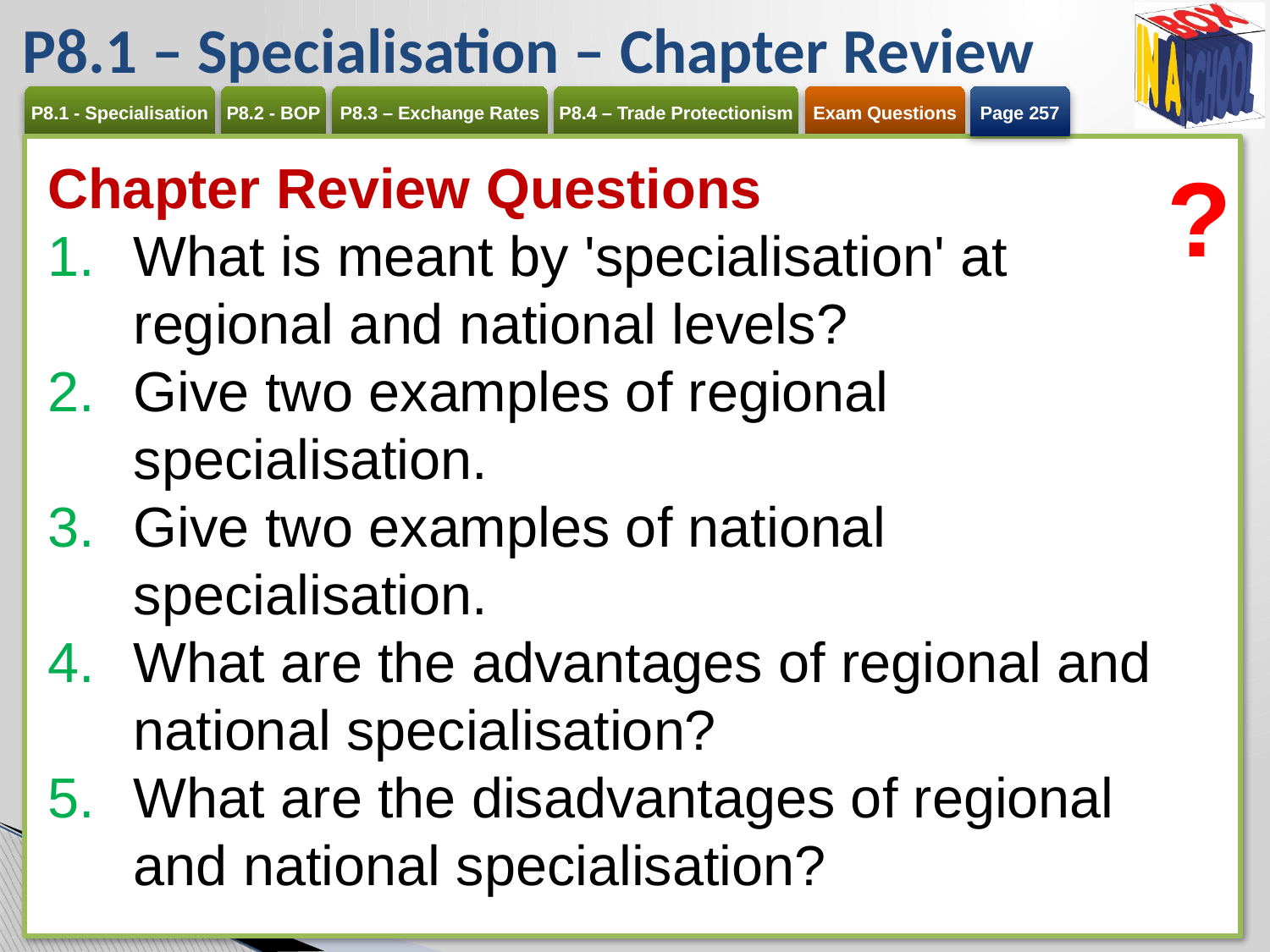

# P8.1 – Specialisation – Chapter Review
Page 257
?
Chapter Review Questions
What is meant by 'specialisation' at regional and national levels?
Give two examples of regional specialisation.
Give two examples of national specialisation.
What are the advantages of regional and national specialisation?
What are the disadvantages of regional and national specialisation?